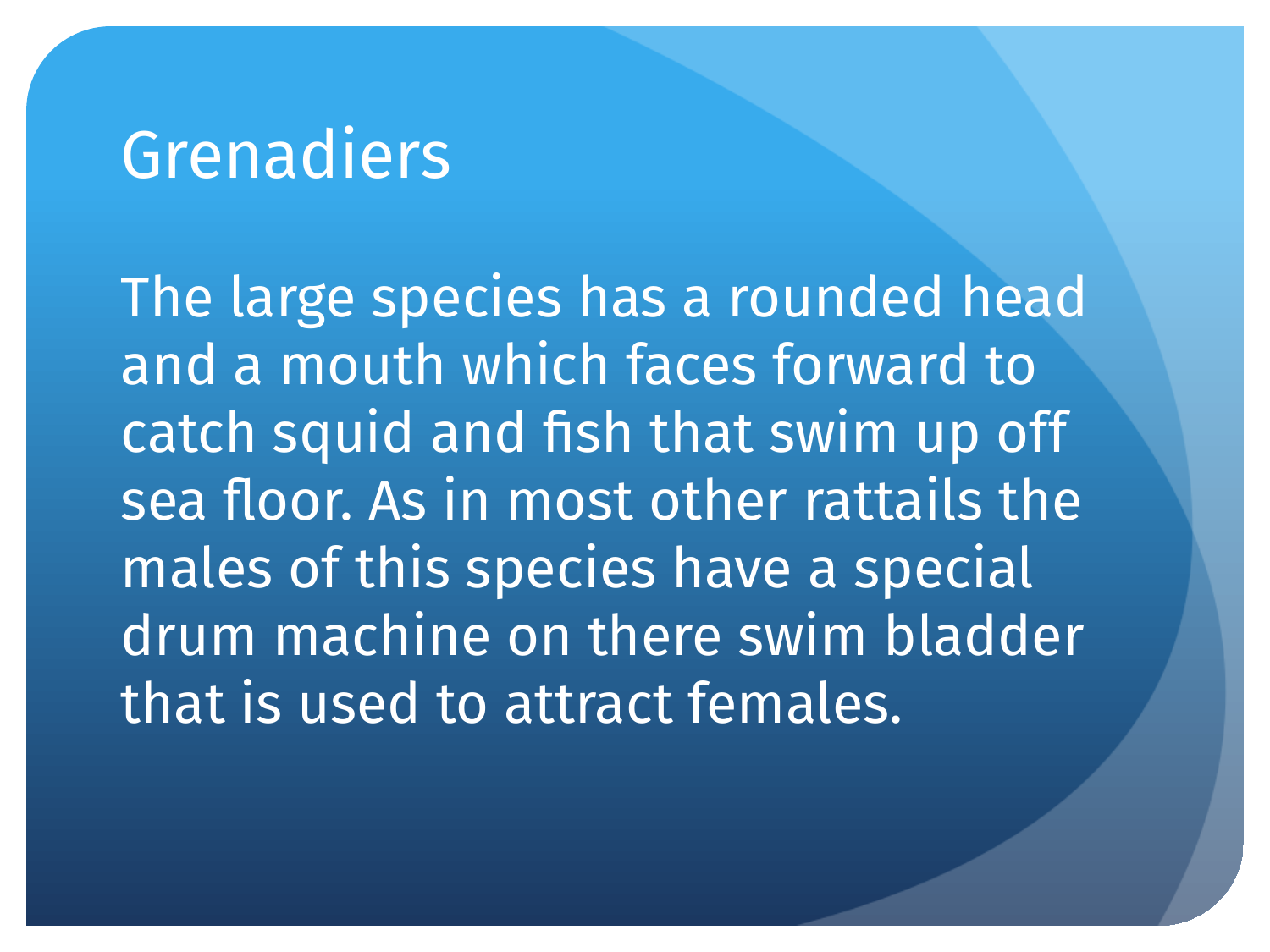

# Grenadiers
The large species has a rounded head and a mouth which faces forward to catch squid and fish that swim up off sea floor. As in most other rattails the males of this species have a special drum machine on there swim bladder that is used to attract females.